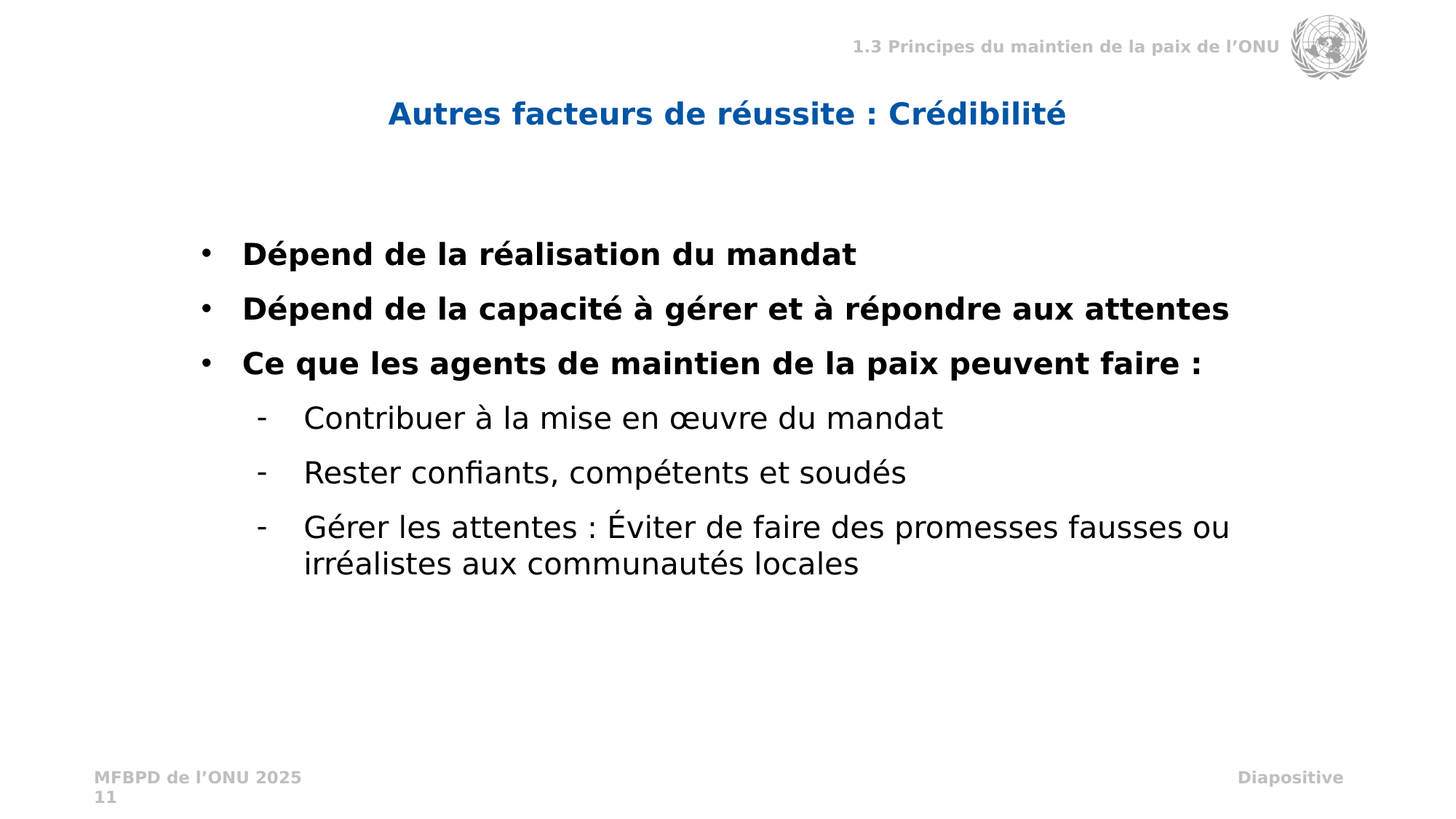

Autres facteurs de réussite : Crédibilité
Dépend de la réalisation du mandat
Dépend de la capacité à gérer et à répondre aux attentes
Ce que les agents de maintien de la paix peuvent faire :
Contribuer à la mise en œuvre du mandat
Rester confiants, compétents et soudés
Gérer les attentes : Éviter de faire des promesses fausses ou irréalistes aux communautés locales